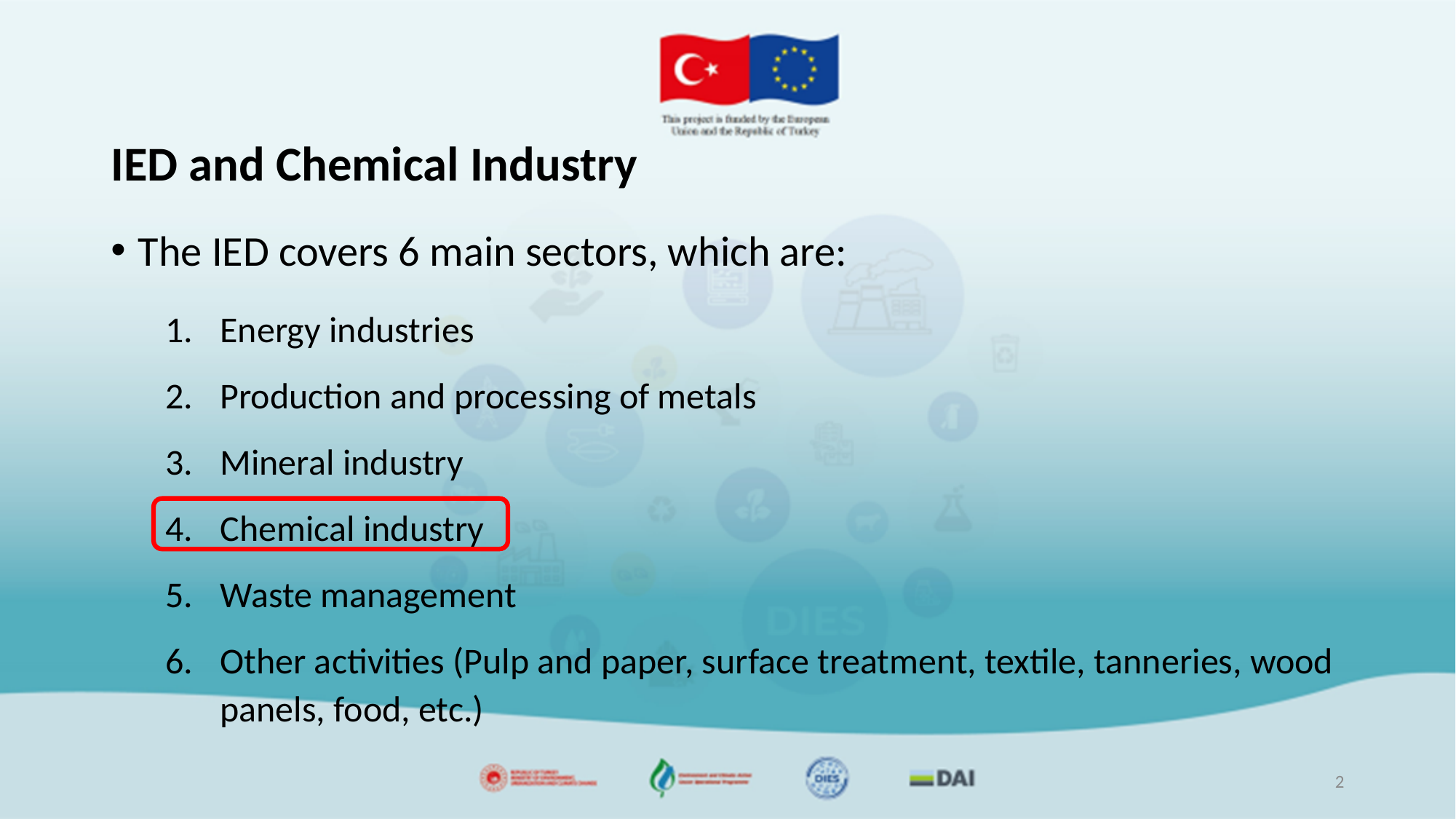

# IED and Chemical Industry
The IED covers 6 main sectors, which are:
Energy industries
Production and processing of metals
Mineral industry
Chemical industry
Waste management
Other activities (Pulp and paper, surface treatment, textile, tanneries, wood panels, food, etc.)

2